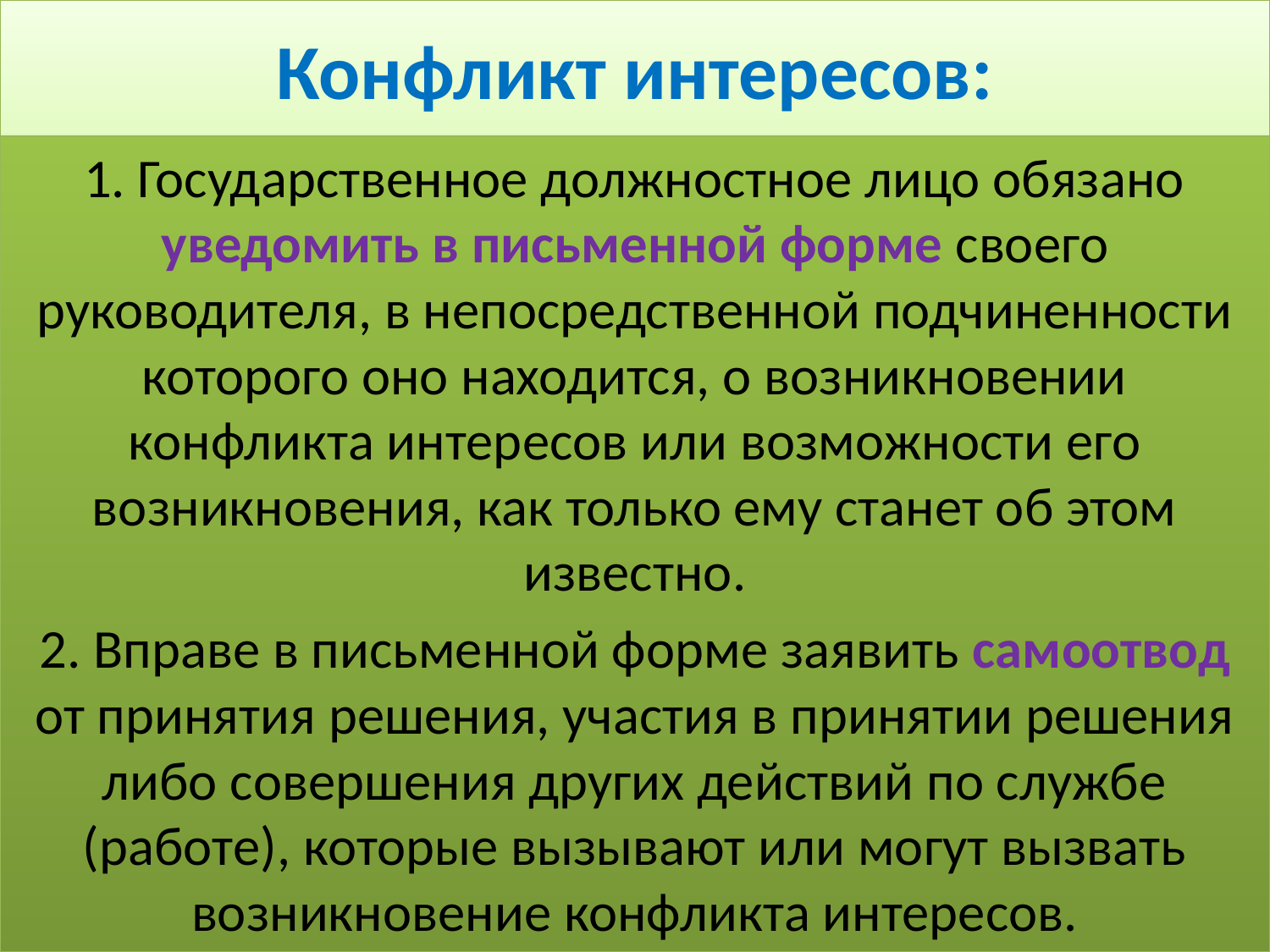

# Конфликт интересов:
1. Государственное должностное лицо обязано уведомить в письменной форме своего руководителя, в непосредственной подчиненности которого оно находится, о возникновении конфликта интересов или возможности его возникновения, как только ему станет об этом известно.
2. Вправе в письменной форме заявить самоотвод от принятия решения, участия в принятии решения либо совершения других действий по службе (работе), которые вызывают или могут вызвать возникновение конфликта интересов.
44